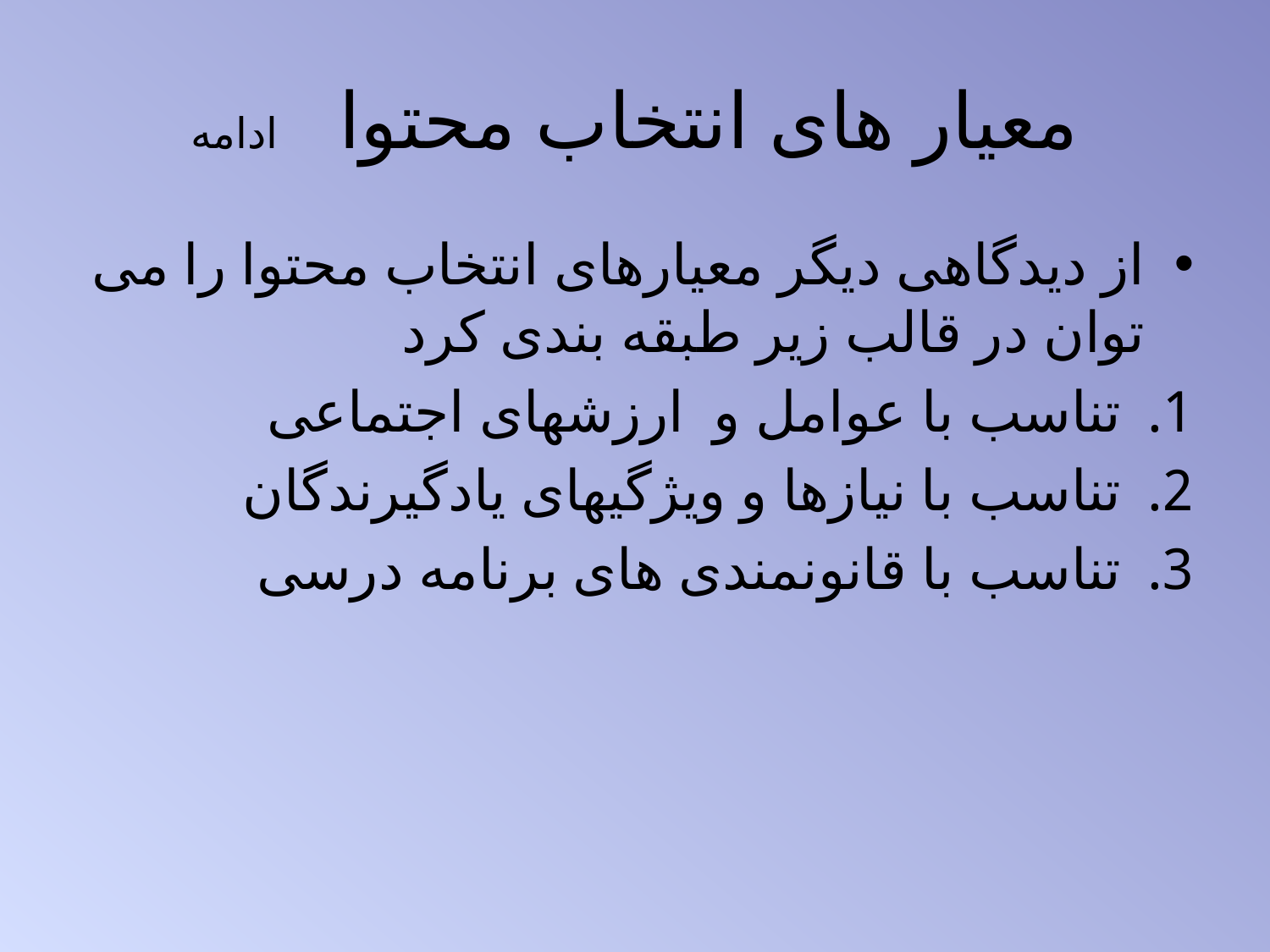

# معیار های انتخاب محتوا   ادامه
از دیدگاهی دیگر معیارهای انتخاب محتوا را می توان در قالب زیر طبقه بندی کرد
تناسب با عوامل و  ارزشهای اجتماعی
تناسب با نیازها و ویژگیهای یادگیرندگان
تناسب با قانونمندی های برنامه درسی